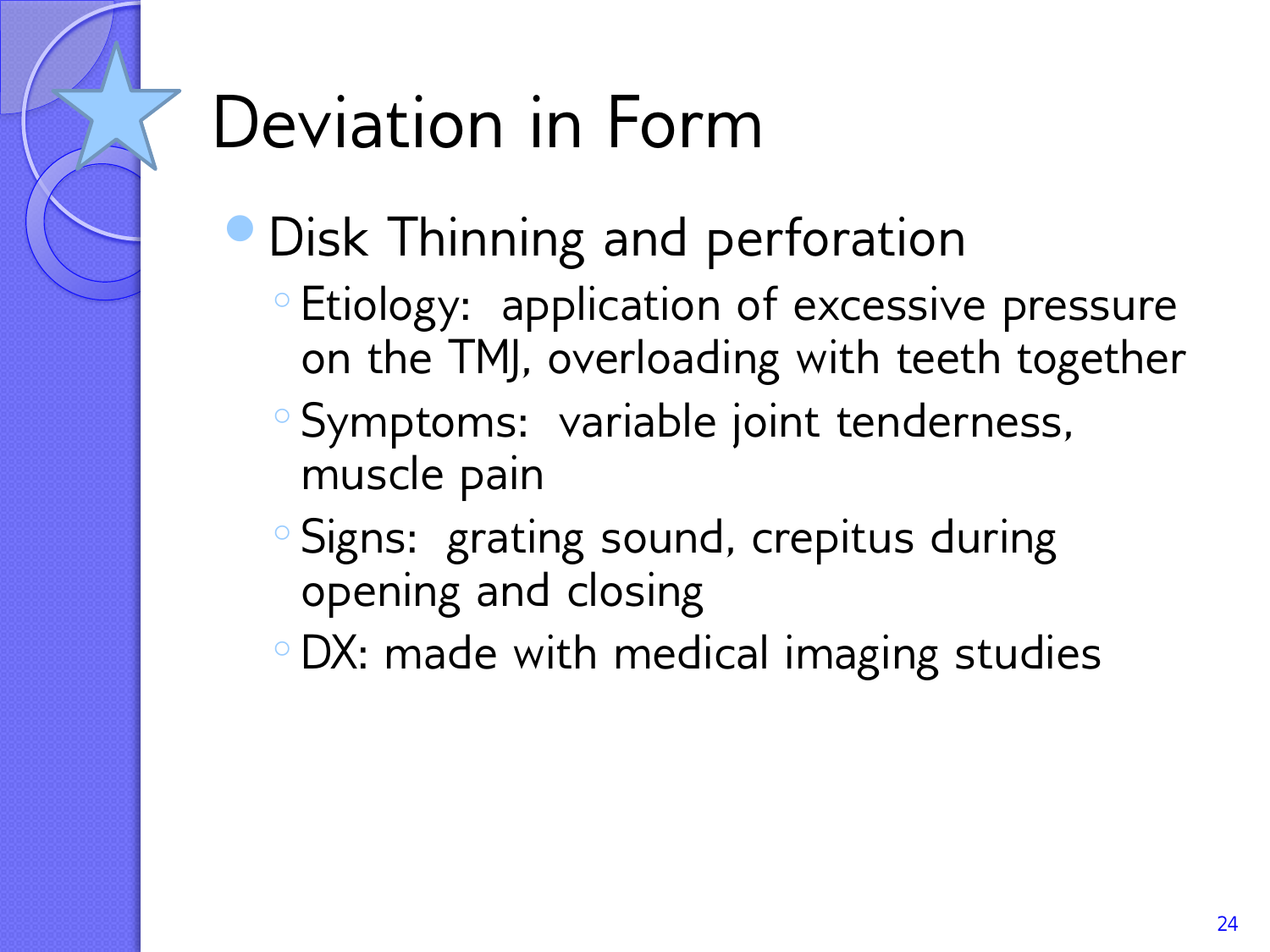

# Deviation in Form

Disk Thinning and perforation
Etiology:  application of excessive pressure on the TMJ, overloading with teeth together
Symptoms:  variable joint tenderness, muscle pain
Signs:  grating sound, crepitus during opening and closing
DX: made with medical imaging studies
24